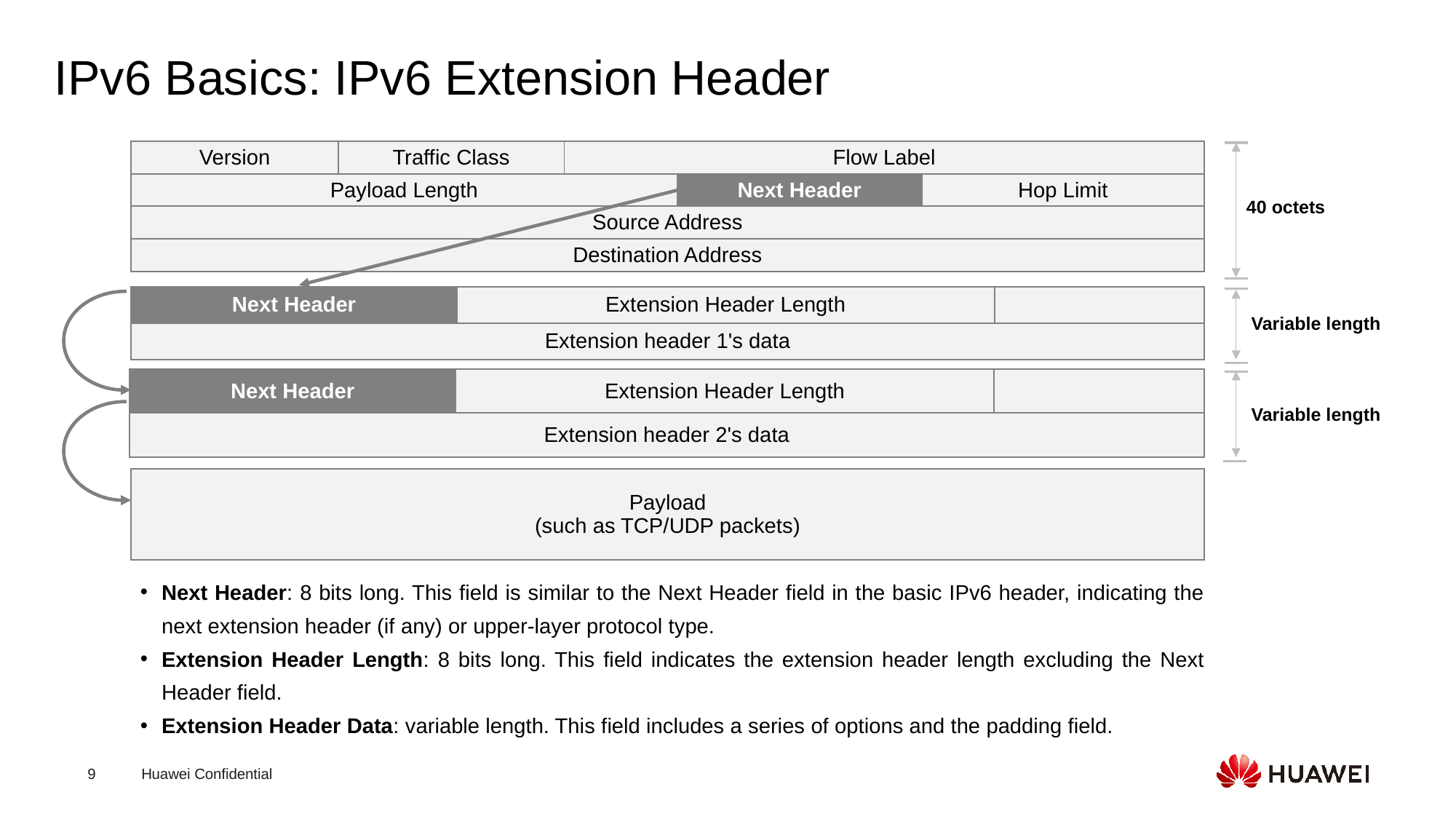

# IPv6 Basics: IPv6 Extension Header
| Version | Traffic Class | Flow Label |  |  |
| --- | --- | --- | --- | --- |
| Payload Length |  |  | Next Header | Hop Limit |
| Source Address |  |  |  |  |
| Destination Address |  |  |  |  |
40 octets
| Next Header | Extension Header Length |  |
| --- | --- | --- |
| Extension header 1's data |  |  |

Variable length
| Next Header | Extension Header Length |  |
| --- | --- | --- |
| Extension header 2's data |  |  |
Variable length

| Payload (such as TCP/UDP packets) |
| --- |
Next Header: 8 bits long. This field is similar to the Next Header field in the basic IPv6 header, indicating the next extension header (if any) or upper-layer protocol type.
Extension Header Length: 8 bits long. This field indicates the extension header length excluding the Next Header field.
Extension Header Data: variable length. This field includes a series of options and the padding field.